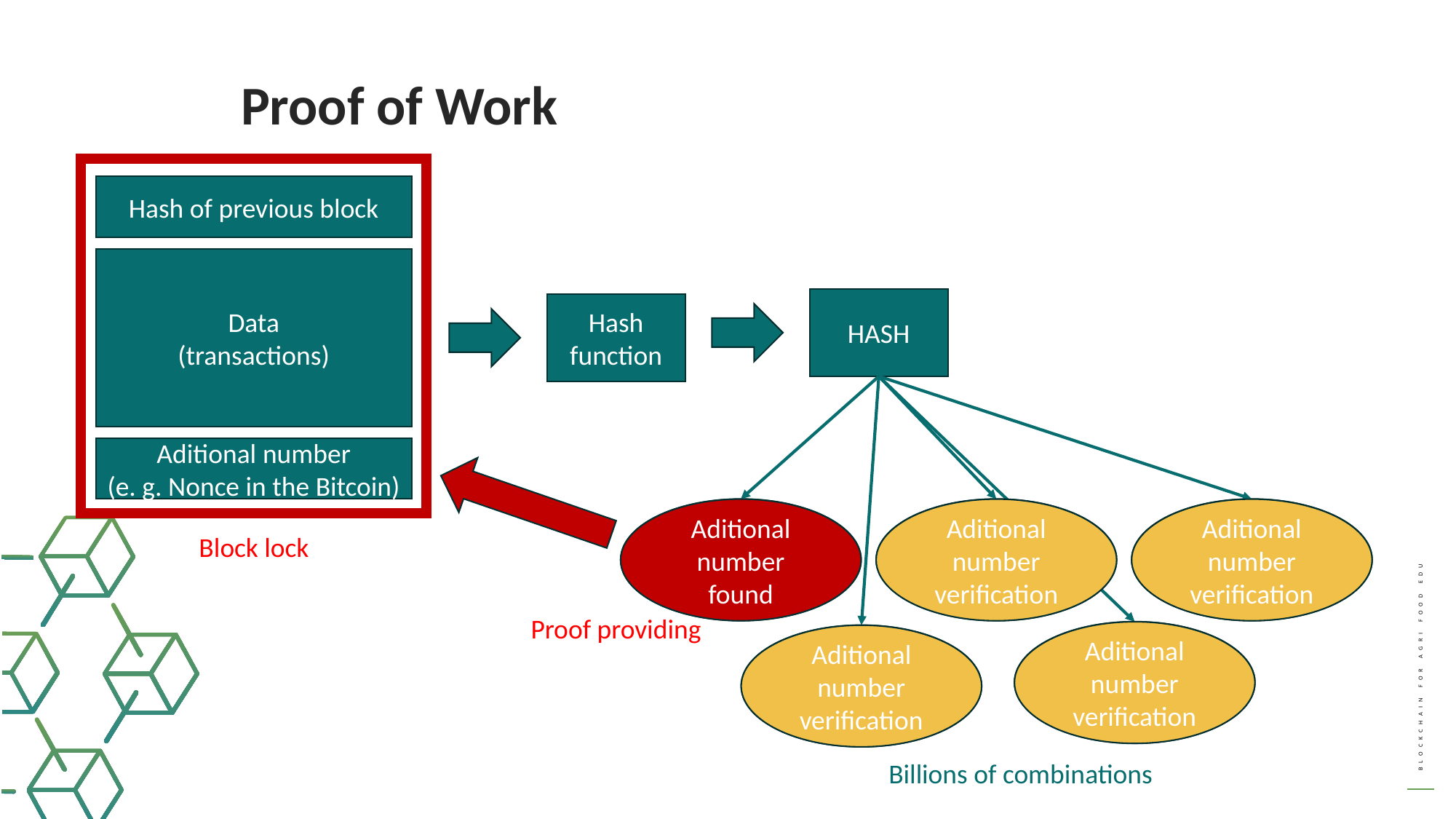

Proof of Work

Hash of previous block
Data
(transactions)
HASH
Hash function

Aditional number
(e. g. Nonce in the Bitcoin)

Aditional number search
Aditional number search
Aditional number search
Aditional number found
Aditional number verification
Aditional number verification
Block lock
Proof providing
Aditional number search
Aditional number verification
Aditional number search
Aditional number verification
Billions of combinations